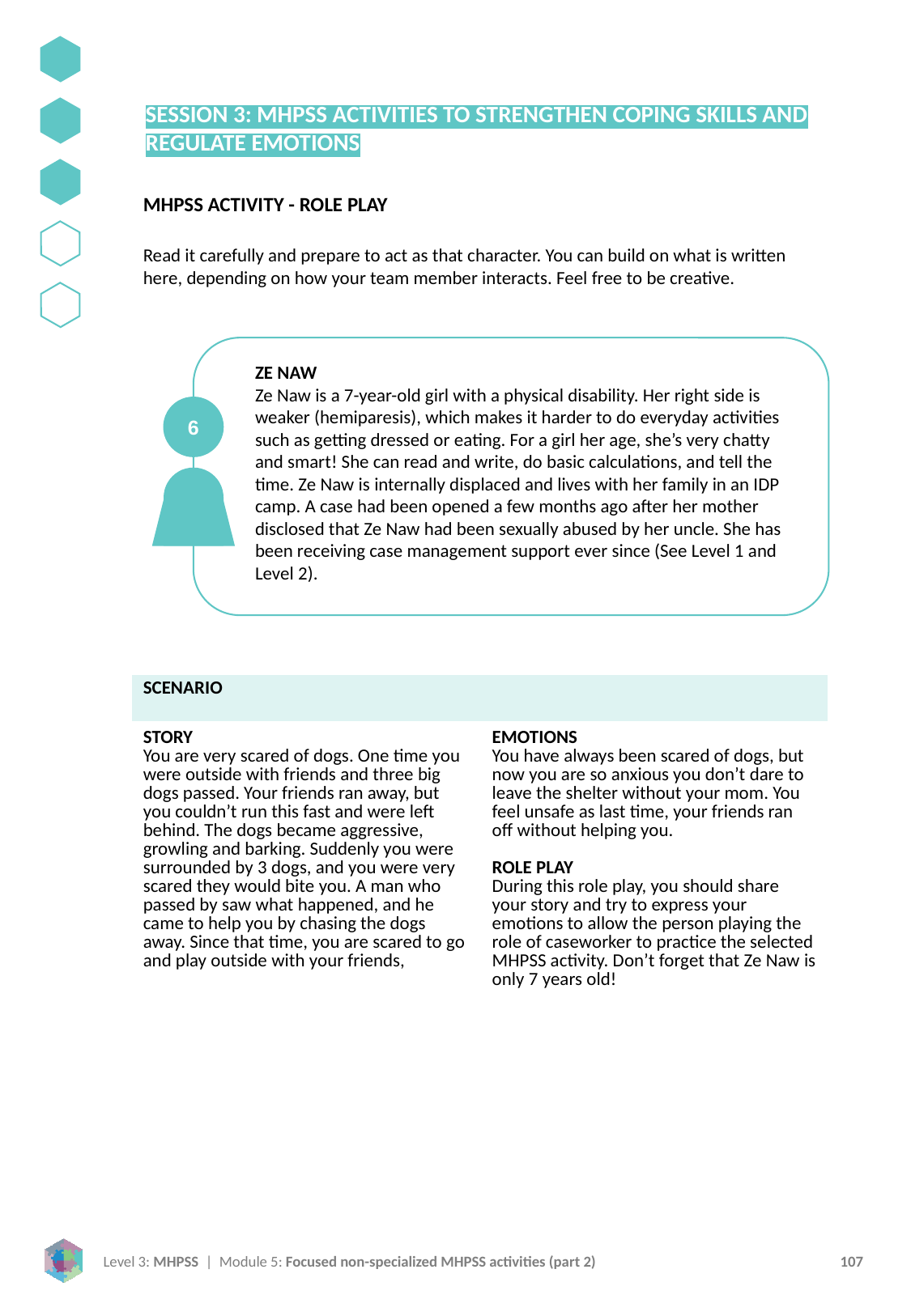

SESSION 3: MHPSS ACTIVITIES TO STRENGTHEN COPING SKILLS AND REGULATE EMOTIONS

MHPSS ACTIVITY - ROLE PLAY

Read it carefully and prepare to act as that character. You can build on what is written here, depending on how your team member interacts. Feel free to be creative.

v
ZE NAW
Ze Naw is a 7-year-old girl with a physical disability. Her right side is weaker (hemiparesis), which makes it harder to do everyday activities such as getting dressed or eating. For a girl her age, she’s very chatty and smart! She can read and write, do basic calculations, and tell the time. Ze Naw is internally displaced and lives with her family in an IDP camp. A case had been opened a few months ago after her mother disclosed that Ze Naw had been sexually abused by her uncle. She has been receiving case management support ever since (See Level 1 and Level 2).
6

| SCENARIO |  |
| --- | --- |
| STORY You are very scared of dogs. One time you were outside with friends and three big dogs passed. Your friends ran away, but you couldn’t run this fast and were left behind. The dogs became aggressive, growling and barking. Suddenly you were surrounded by 3 dogs, and you were very scared they would bite you. A man who passed by saw what happened, and he came to help you by chasing the dogs away. Since that time, you are scared to go and play outside with your friends, | EMOTIONS You have always been scared of dogs, but now you are so anxious you don’t dare to leave the shelter without your mom. You feel unsafe as last time, your friends ran off without helping you. ROLE PLAY During this role play, you should share your story and try to express your emotions to allow the person playing the role of caseworker to practice the selected MHPSS activity. Don’t forget that Ze Naw is only 7 years old! |